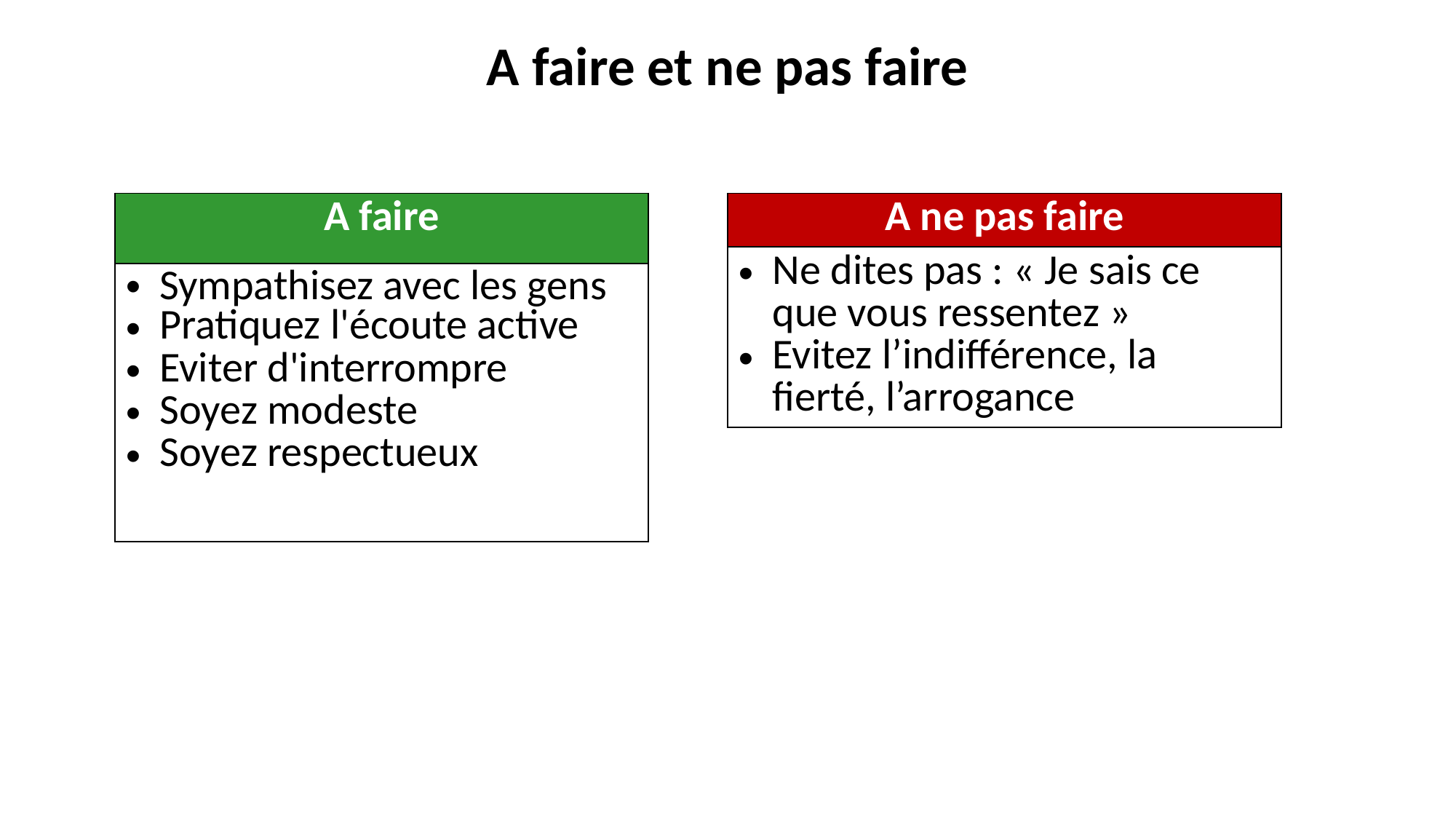

# A faire et ne pas faire
| A faire |
| --- |
| Sympathisez avec les gens Pratiquez l'écoute active Eviter d'interrompre Soyez modeste Soyez respectueux |
| A ne pas faire |
| --- |
| Ne dites pas : « Je sais ce que vous ressentez » Evitez l’indifférence, la fierté, l’arrogance |